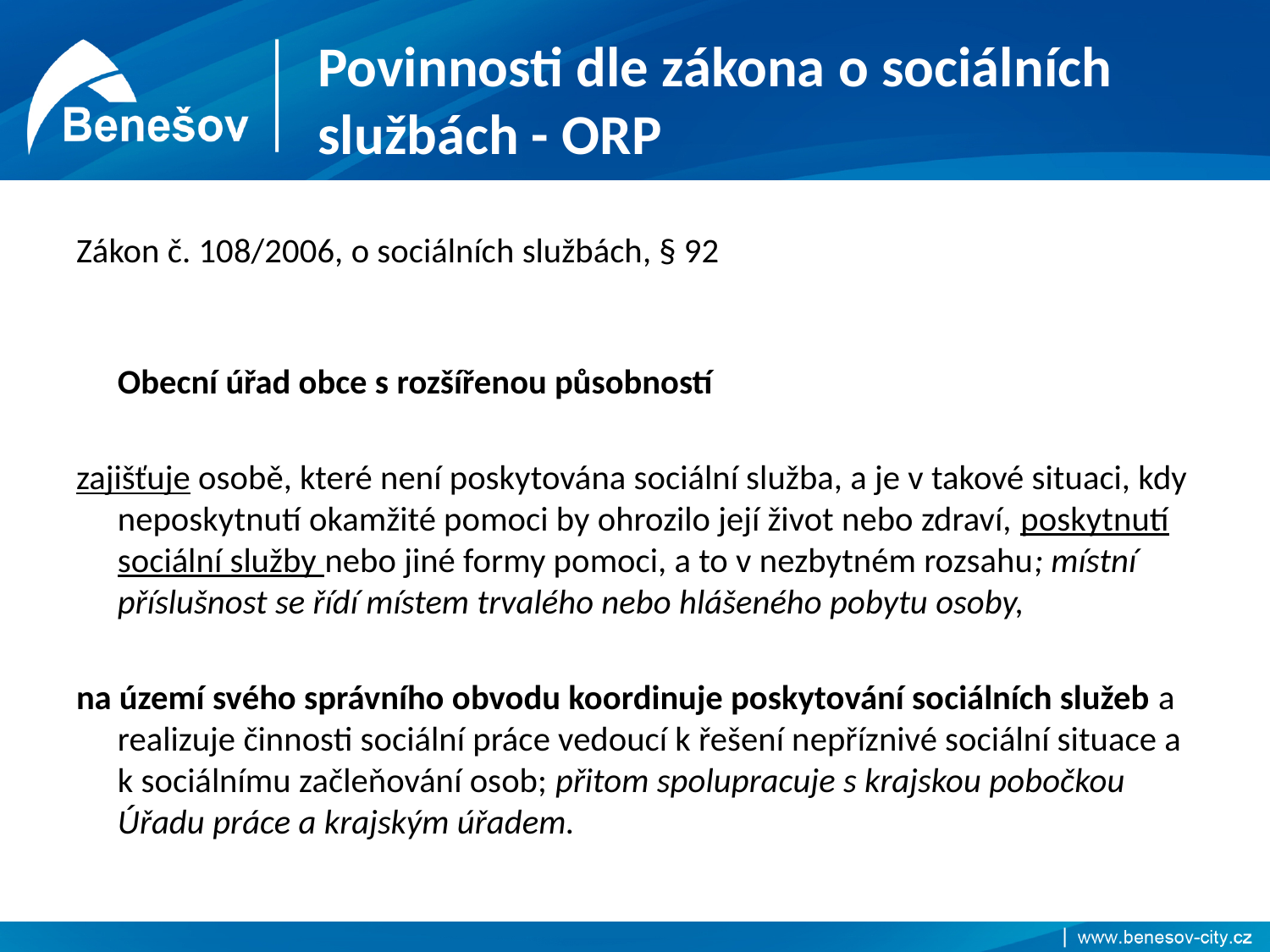

# Povinnosti dle zákona o sociálních službách - ORP
Zákon č. 108/2006, o sociálních službách, § 92
 
Obecní úřad obce s rozšířenou působností

zajišťuje osobě, které není poskytována sociální služba, a je v takové situaci, kdy neposkytnutí okamžité pomoci by ohrozilo její život nebo zdraví, poskytnutí sociální služby nebo jiné formy pomoci, a to v nezbytném rozsahu; místní příslušnost se řídí místem trvalého nebo hlášeného pobytu osoby,

na území svého správního obvodu koordinuje poskytování sociálních služeb a realizuje činnosti sociální práce vedoucí k řešení nepříznivé sociální situace a k sociálnímu začleňování osob; přitom spolupracuje s krajskou pobočkou Úřadu práce a krajským úřadem.